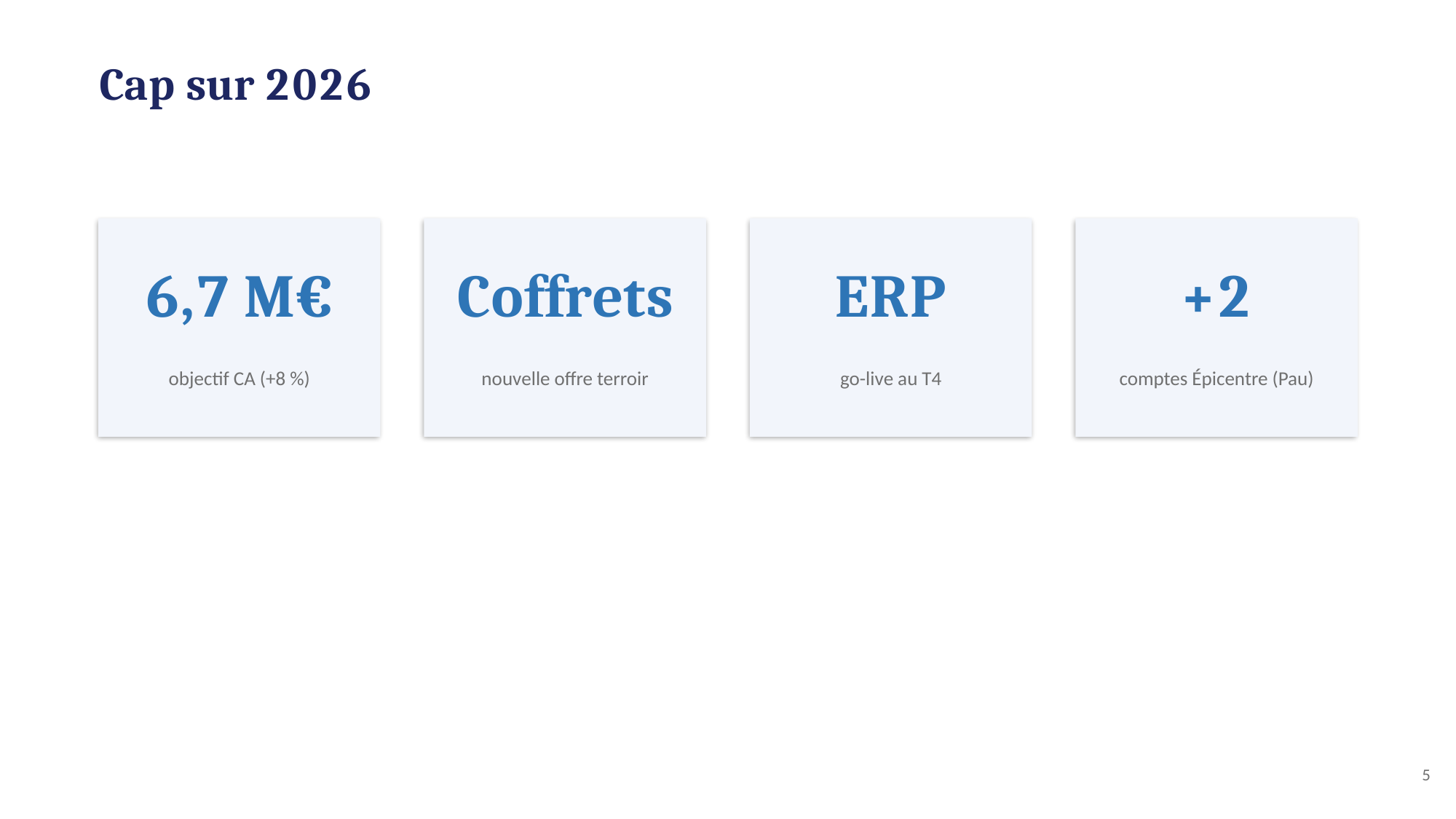

Cap sur 2026

6,7 M€
Coffrets
ERP
+2
objectif CA (+8 %)
nouvelle offre terroir
go-live au T4
comptes Épicentre (Pau)
5